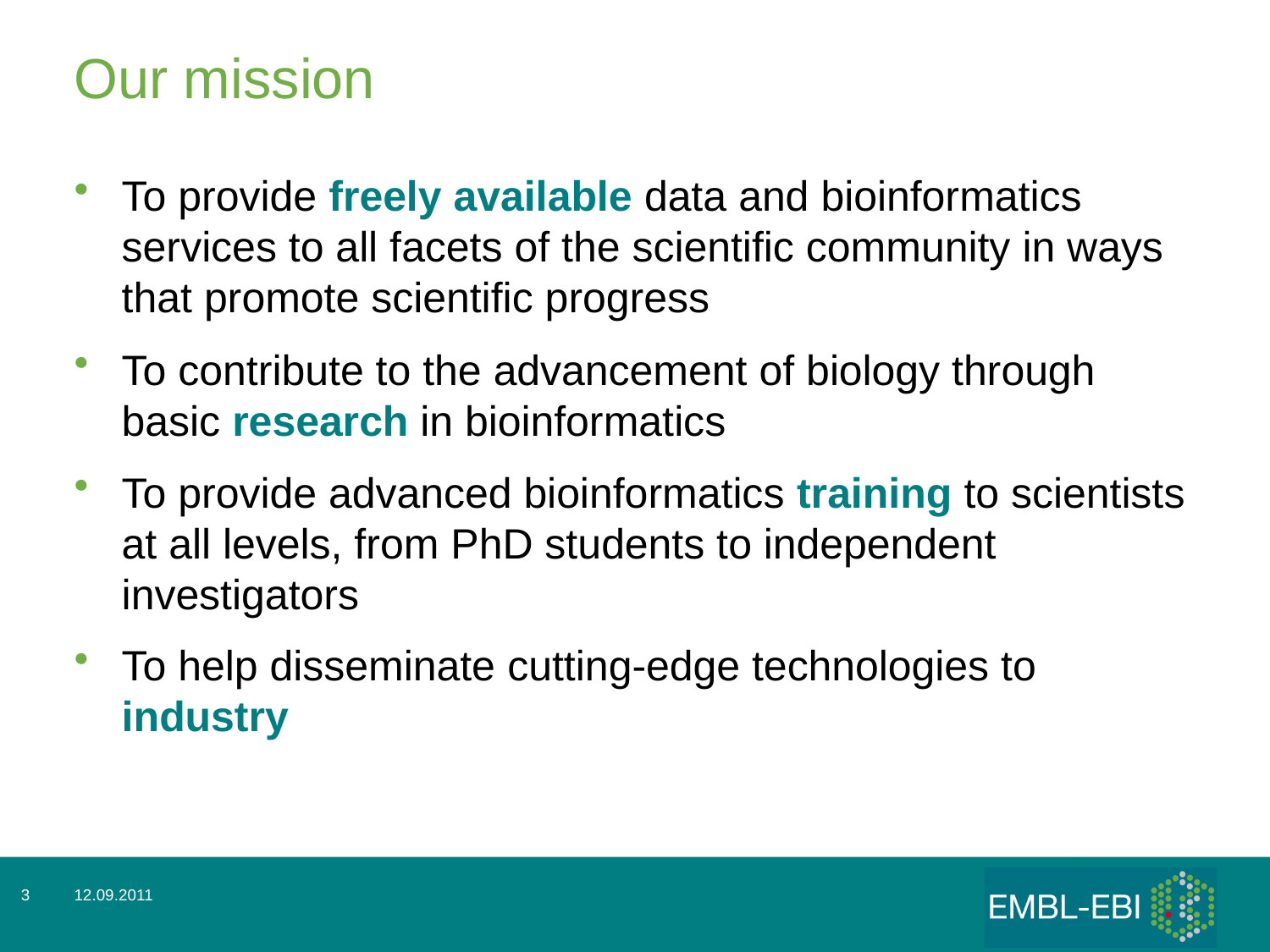

Our mission
To provide freely available data and bioinformatics services to all facets of the scientific community in ways that promote scientific progress
To contribute to the advancement of biology through basic research in bioinformatics
To provide advanced bioinformatics training to scientists at all levels, from PhD students to independent investigators
To help disseminate cutting-edge technologies to industry
Filler text
3
12.09.2011